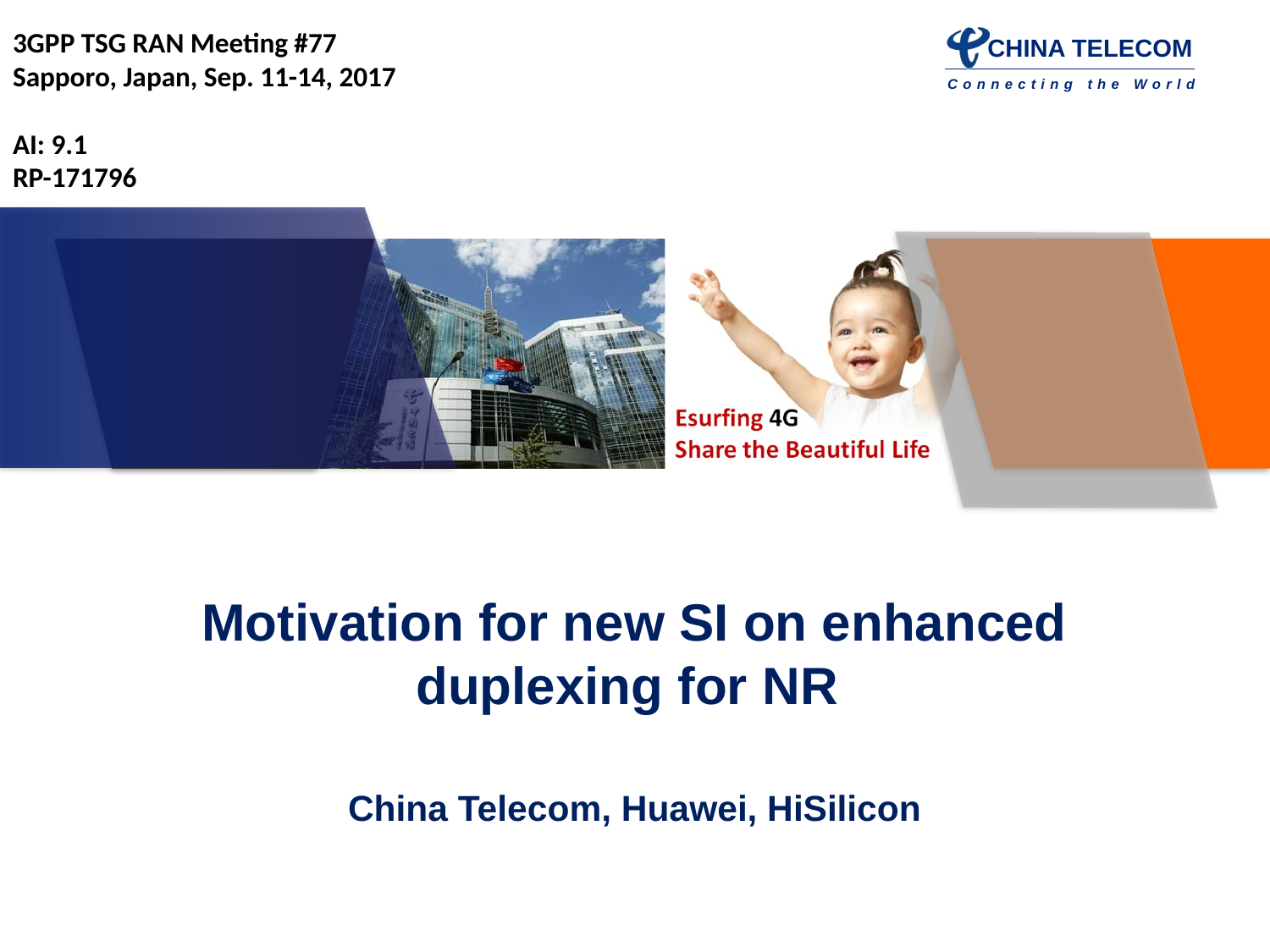

3GPP TSG RAN Meeting #77
Sapporo, Japan, Sep. 11-14, 2017

AI: 9.1
RP-171796
# Motivation for new SI on enhanced duplexing for NR China Telecom, Huawei, HiSilicon